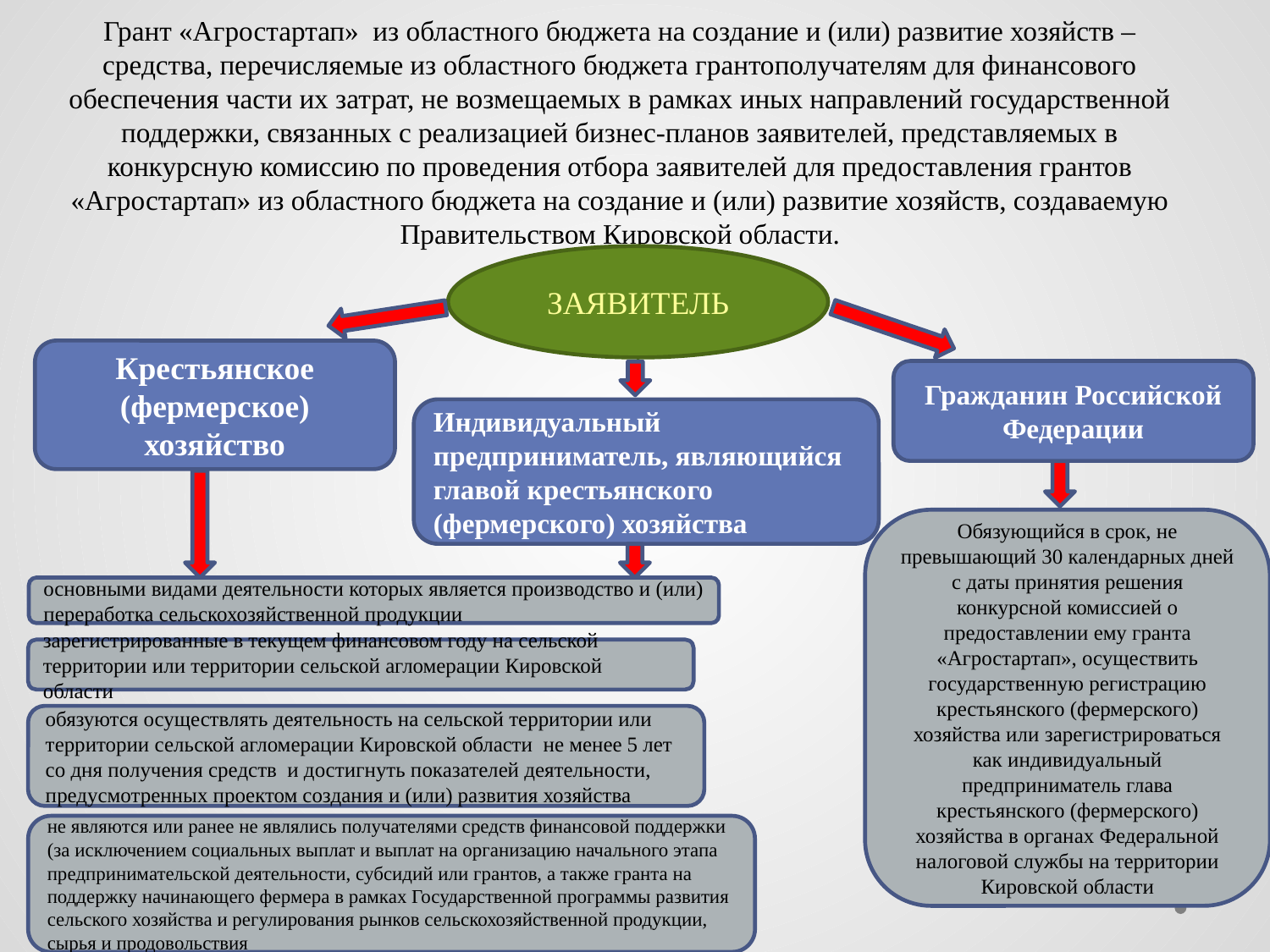

# Грант «Агростартап»  из областного бюджета на создание и (или) развитие хозяйств – средства, перечисляемые из областного бюджета грантополучателям для финансового обеспечения части их затрат, не возмещаемых в рамках иных направлений государственной поддержки, связанных с реализацией бизнес-планов заявителей, представляемых в конкурсную комиссию по проведения отбора заявителей для предоставления грантов «Агростартап» из областного бюджета на создание и (или) развитие хозяйств, создаваемую Правительством Кировской области.
ЗАЯВИТЕЛЬ

Крестьянское (фермерское) хозяйство
Гражданин Российской Федерации

Индивидуальный предприниматель, являющийся главой крестьянского (фермерского) хозяйства

Обязующийся в срок, не превышающий 30 календарных дней с даты принятия решения конкурсной комиссией о предоставлении ему гранта «Агростартап», осуществить государственную регистрацию крестьянского (фермерского) хозяйства или зарегистрироваться как индивидуальный предприниматель глава крестьянского (фермерского) хозяйства в органах Федеральной налоговой службы на территории Кировской области

основными видами деятельности которых является производство и (или) переработка сельскохозяйственной продукции
зарегистрированные в текущем финансовом году на сельской территории или территории сельской агломерации Кировской области
обязуются осуществлять деятельность на сельской территории или территории сельской агломерации Кировской области  не менее 5 лет со дня получения средств  и достигнуть показателей деятельности, предусмотренных проектом создания и (или) развития хозяйства
не являются или ранее не являлись получателями средств финансовой поддержки (за исключением социальных выплат и выплат на организацию начального этапа предпринимательской деятельности, субсидий или грантов, а также гранта на поддержку начинающего фермера в рамках Государственной программы развития сельского хозяйства и регулирования рынков сельскохозяйственной продукции, сырья и продовольствия